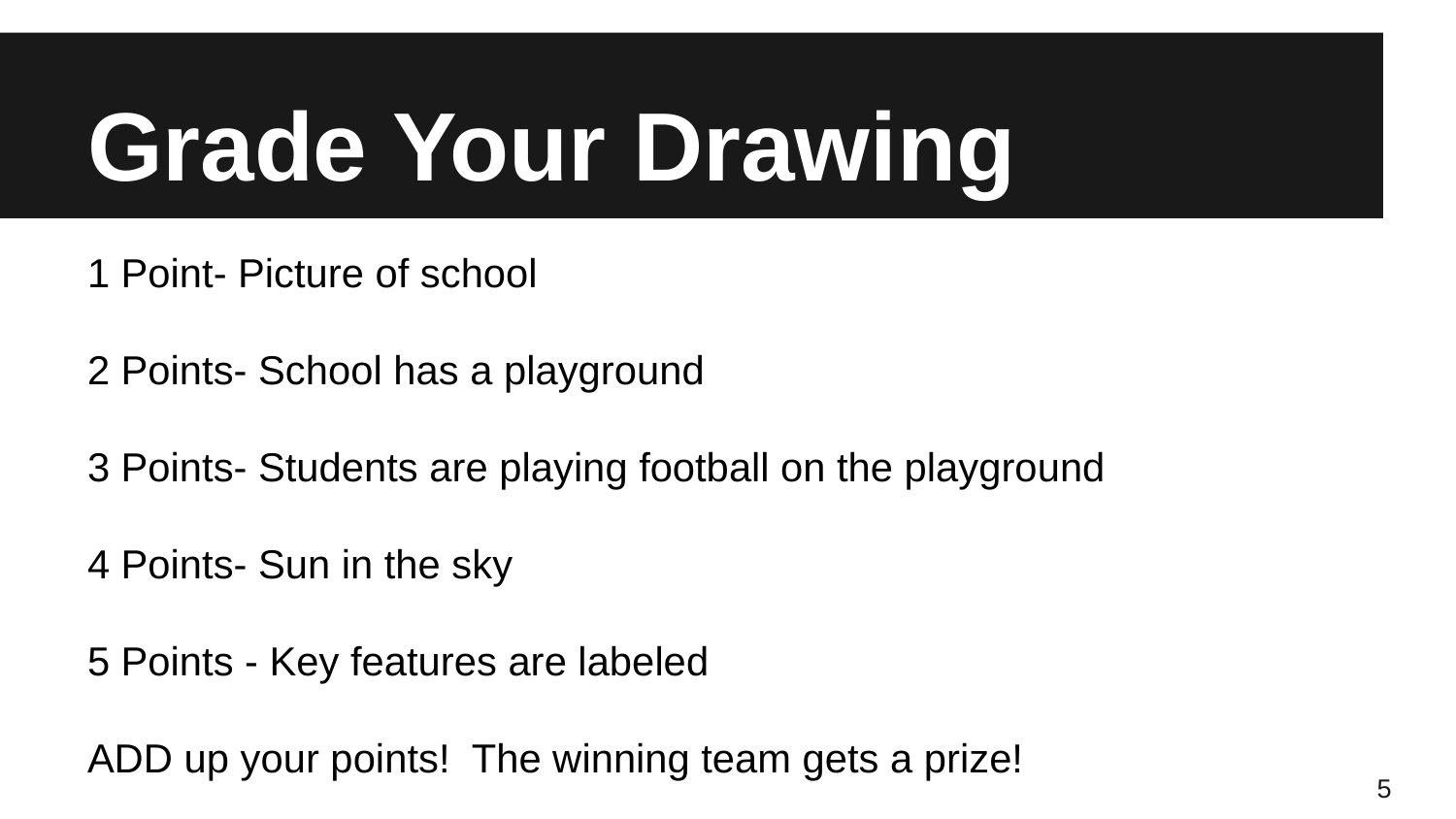

# Grade Your Drawing
1 Point- Picture of school

2 Points- School has a playground

3 Points- Students are playing football on the playground

4 Points- Sun in the sky

5 Points - Key features are labeled

ADD up your points!  The winning team gets a prize!
5